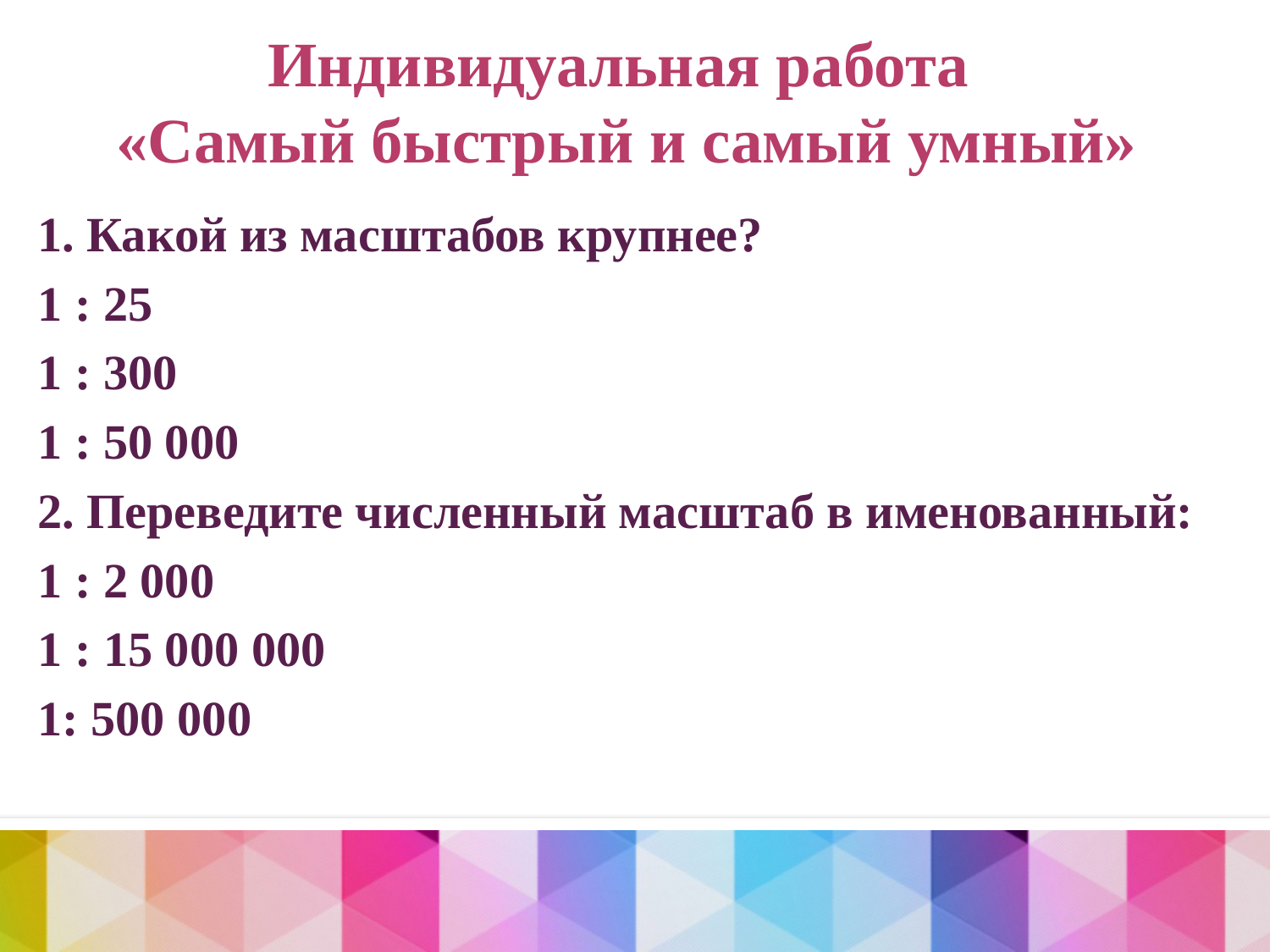

# Индивидуальная работа «Самый быстрый и самый умный»
1. Какой из масштабов крупнее?
1 : 25
1 : 300
1 : 50 000
2. Переведите численный масштаб в именованный:
1 : 2 000
1 : 15 000 000
1: 500 000